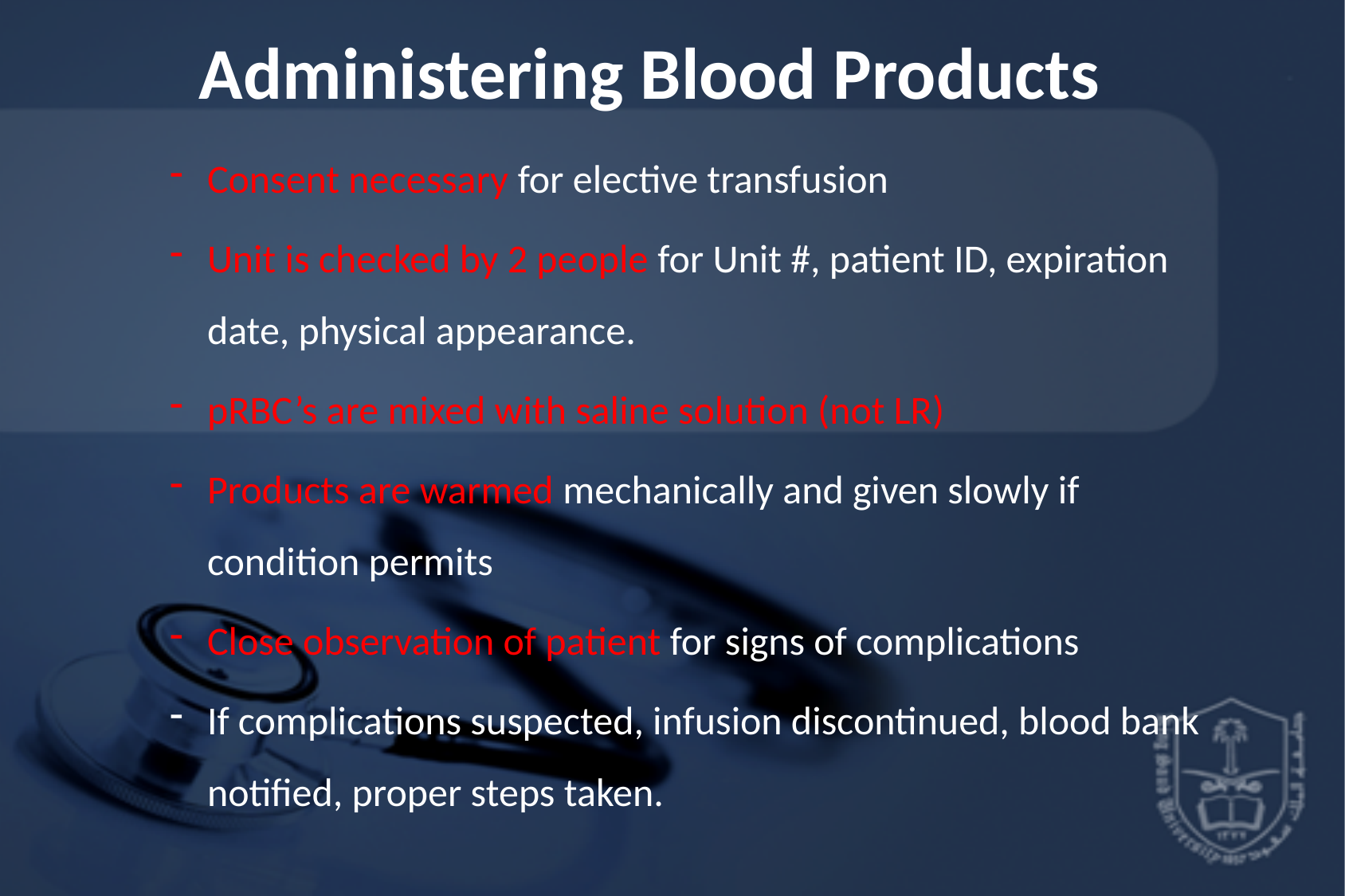

# Administering Blood Products
Consent necessary for elective transfusion
Unit is checked by 2 people for Unit #, patient ID, expiration date, physical appearance.
pRBC’s are mixed with saline solution (not LR)
Products are warmed mechanically and given slowly if condition permits
Close observation of patient for signs of complications
If complications suspected, infusion discontinued, blood bank notified, proper steps taken.